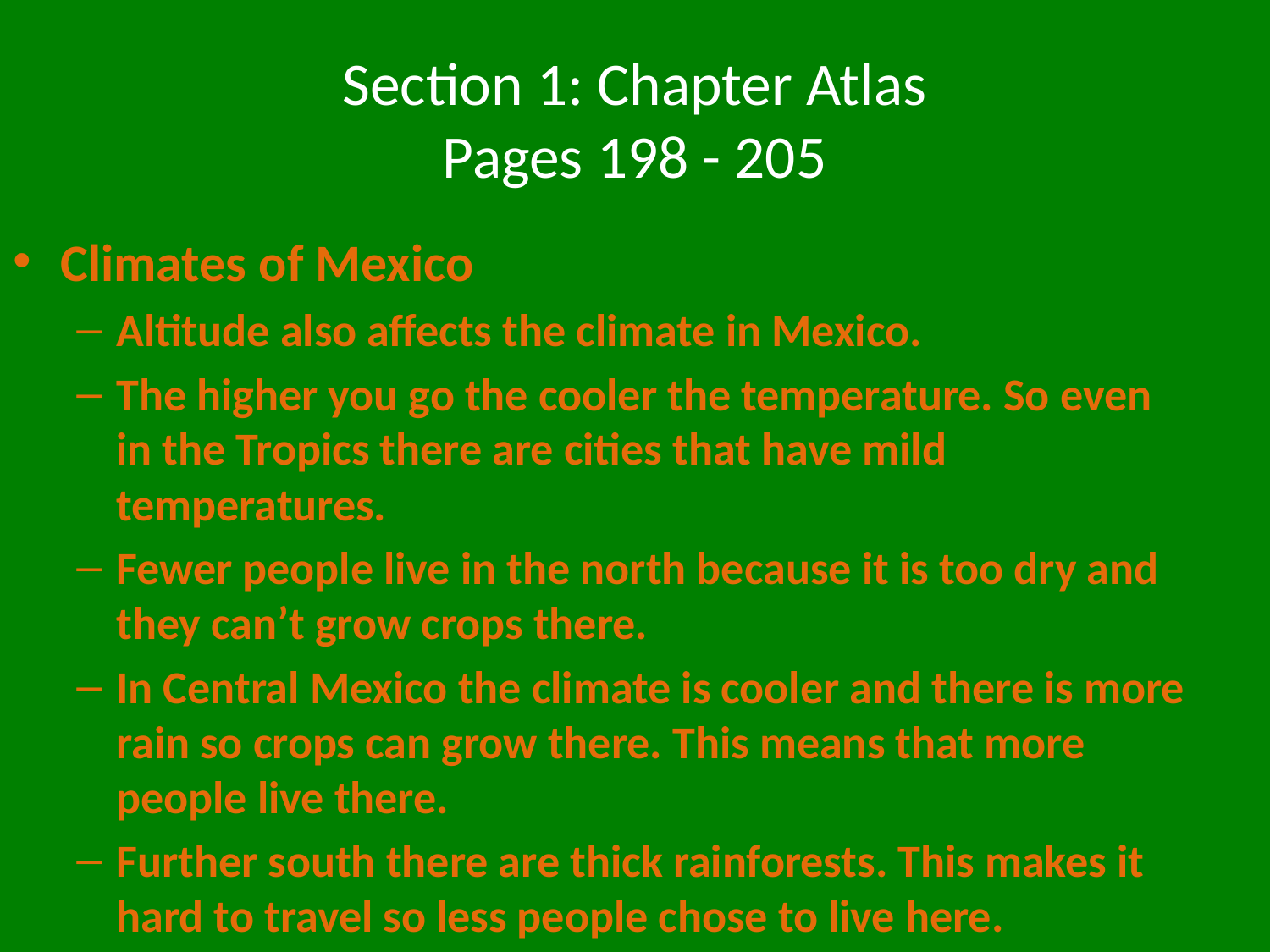

# Section 1: Chapter Atlas Pages 198 - 205
Climates of Mexico
Altitude also affects the climate in Mexico.
The higher you go the cooler the temperature. So even in the Tropics there are cities that have mild temperatures.
Fewer people live in the north because it is too dry and they can’t grow crops there.
In Central Mexico the climate is cooler and there is more rain so crops can grow there. This means that more people live there.
Further south there are thick rainforests. This makes it hard to travel so less people chose to live here.